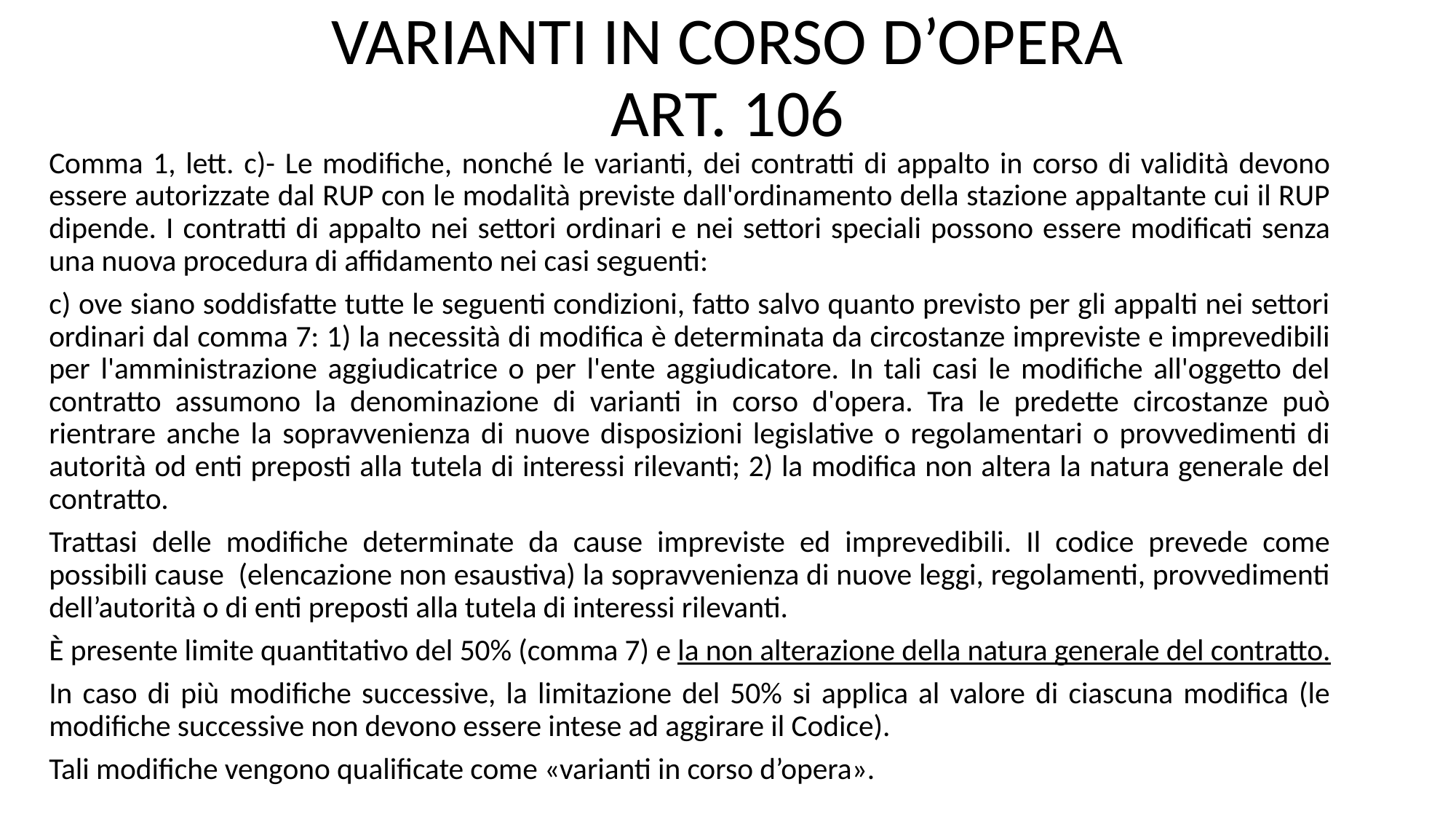

# VARIANTI IN CORSO D’OPERA ART. 106
Comma 1, lett. c)- Le modifiche, nonché le varianti, dei contratti di appalto in corso di validità devono essere autorizzate dal RUP con le modalità previste dall'ordinamento della stazione appaltante cui il RUP dipende. I contratti di appalto nei settori ordinari e nei settori speciali possono essere modificati senza una nuova procedura di affidamento nei casi seguenti:
c) ove siano soddisfatte tutte le seguenti condizioni, fatto salvo quanto previsto per gli appalti nei settori ordinari dal comma 7: 1) la necessità di modifica è determinata da circostanze impreviste e imprevedibili per l'amministrazione aggiudicatrice o per l'ente aggiudicatore. In tali casi le modifiche all'oggetto del contratto assumono la denominazione di varianti in corso d'opera. Tra le predette circostanze può rientrare anche la sopravvenienza di nuove disposizioni legislative o regolamentari o provvedimenti di autorità od enti preposti alla tutela di interessi rilevanti; 2) la modifica non altera la natura generale del contratto.
Trattasi delle modifiche determinate da cause impreviste ed imprevedibili. Il codice prevede come possibili cause  (elencazione non esaustiva) la sopravvenienza di nuove leggi, regolamenti, provvedimenti dell’autorità o di enti preposti alla tutela di interessi rilevanti.
È presente limite quantitativo del 50% (comma 7) e la non alterazione della natura generale del contratto.
In caso di più modifiche successive, la limitazione del 50% si applica al valore di ciascuna modifica (le modifiche successive non devono essere intese ad aggirare il Codice).
Tali modifiche vengono qualificate come «varianti in corso d’opera».